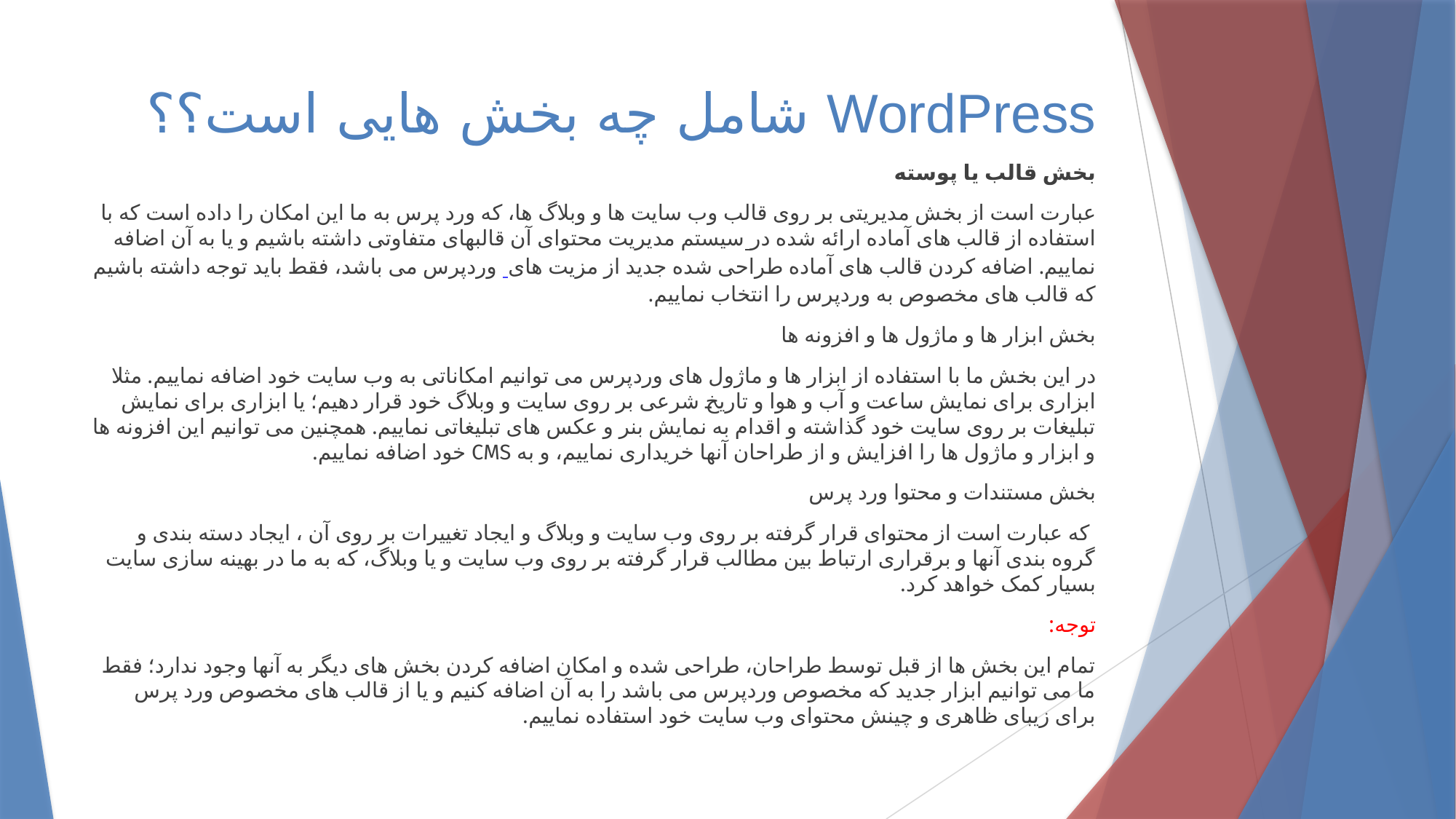

# WordPress شامل چه بخش هایی است؟؟
بخش قالب یا پوسته
عبارت است از بخش مدیریتی بر روی قالب وب سایت ها و وبلاگ ها، که ورد پرس به ما این امکان را داده است که با استفاده از قالب های آماده ارائه شده در سیستم مدیریت محتوای آن قالبهای متفاوتی داشته باشیم و یا به آن اضافه نماییم. اضافه کردن قالب های آماده طراحی شده جدید از مزیت های  وردپرس می باشد، فقط باید توجه داشته باشیم که قالب های مخصوص به وردپرس را انتخاب نماییم.
بخش ابزار ها و ماژول ها و افزونه ها
در این بخش ما با استفاده از ابزار ها و ماژول های وردپرس می توانیم امکاناتی به وب سایت خود اضافه نماییم. مثلا ابزاری برای نمایش ساعت و آب و هوا و تاریخ شرعی بر روی سایت و وبلاگ خود قرار دهیم؛ یا ابزاری برای نمایش تبلیغات بر روی سایت خود گذاشته و اقدام به نمایش بنر و عکس های تبلیغاتی نماییم. همچنین می توانیم این افزونه ها و ابزار و ماژول ها را افزایش و از طراحان آنها خریداری نماییم، و به CMS خود اضافه نماییم.
بخش مستندات و محتوا ورد پرس
 که عبارت است از محتوای قرار گرفته بر روی وب سایت و وبلاگ و ایجاد تغییرات بر روی آن ، ایجاد دسته بندی و گروه بندی آنها و برقراری ارتباط بین مطالب قرار گرفته بر روی وب سایت و یا وبلاگ، که به ما در بهینه سازی سایت بسیار کمک خواهد کرد.
توجه:
تمام این بخش ها از قبل توسط طراحان، طراحی شده و امکان اضافه کردن بخش های دیگر به آنها وجود ندارد؛ فقط ما می توانیم ابزار جدید که مخصوص وردپرس می باشد را به آن اضافه کنیم و یا از قالب های مخصوص ورد پرس برای زیبای ظاهری و چینش محتوای وب سایت خود استفاده نماییم.